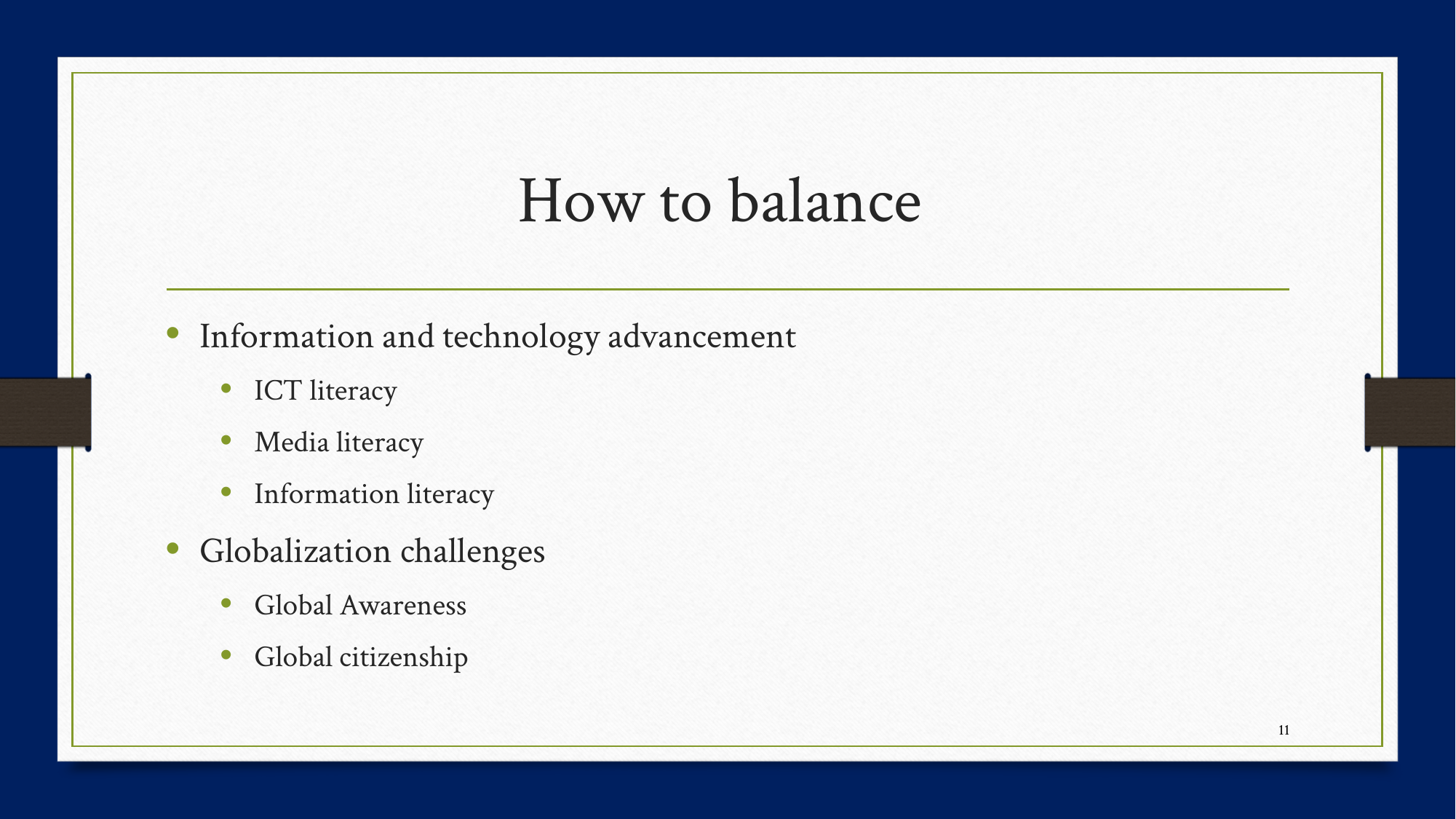

# How to balance
Information and technology advancement
ICT literacy
Media literacy
Information literacy
Globalization challenges
Global Awareness
Global citizenship
11